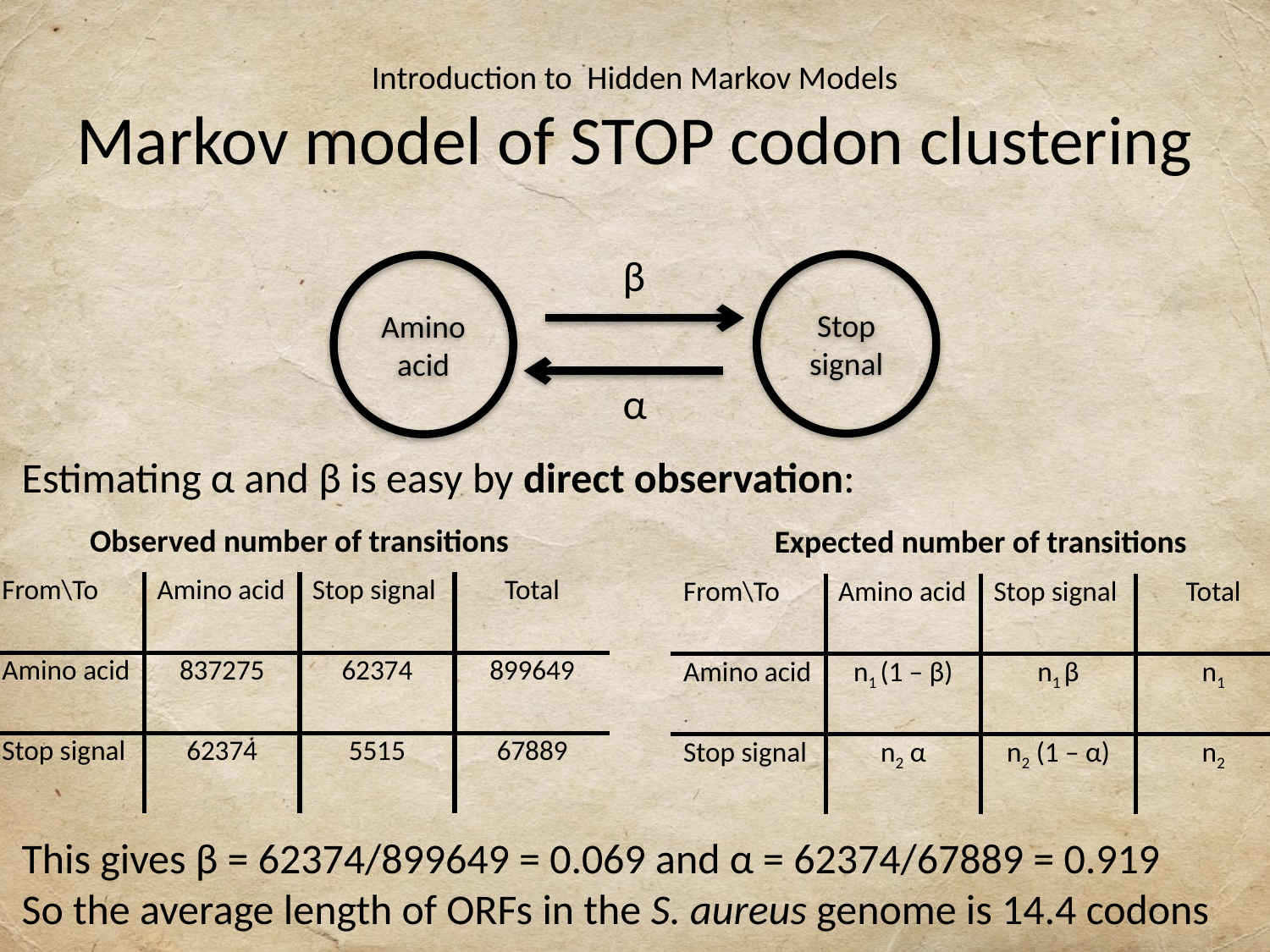

# Introduction to  Hidden Markov Models Markov model of STOP codon clustering
β
Stop signal
Amino acid
α
Estimating α and β is easy by direct observation:
| Observed number of transitions |  |  |  |
| --- | --- | --- | --- |
| From\To | Amino acid | Stop signal | Total |
| Amino acid | 837275 | 62374 | 899649 |
| Stop signal | 62374 | 5515 | 67889 |
| Expected number of transitions |  |  |  |
| --- | --- | --- | --- |
| From\To | Amino acid | Stop signal | Total |
| Amino acid | n1 (1 – β) | n1 β | n1 |
| Stop signal | n2 α | n2 (1 – α) | n2 |
This gives β = 62374/899649 = 0.069 and α = 62374/67889 = 0.919
So the average length of ORFs in the S. aureus genome is 14.4 codons